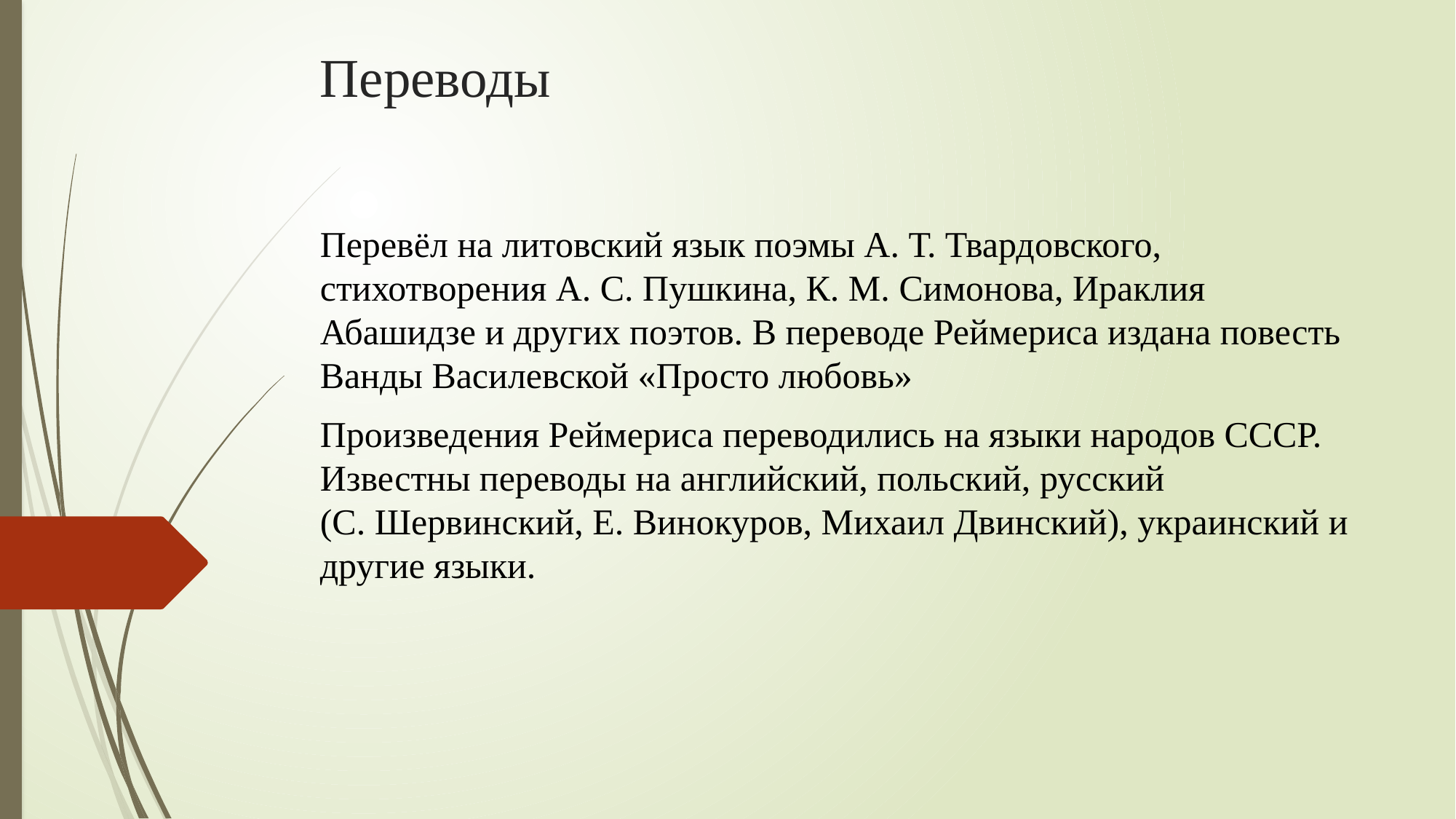

# Переводы
Перевёл на литовский язык поэмы А. Т. Твардовского, стихотворения А. С. Пушкина, К. М. Симонова, Ираклия Абашидзе и других поэтов. В переводе Реймериса издана повесть Ванды Василевской «Просто любовь»
Произведения Реймериса переводились на языки народов СССР. Известны переводы на английский, польский, русский                 (С. Шервинский, Е. Винокуров, Михаил Двинский), украинский и другие языки.